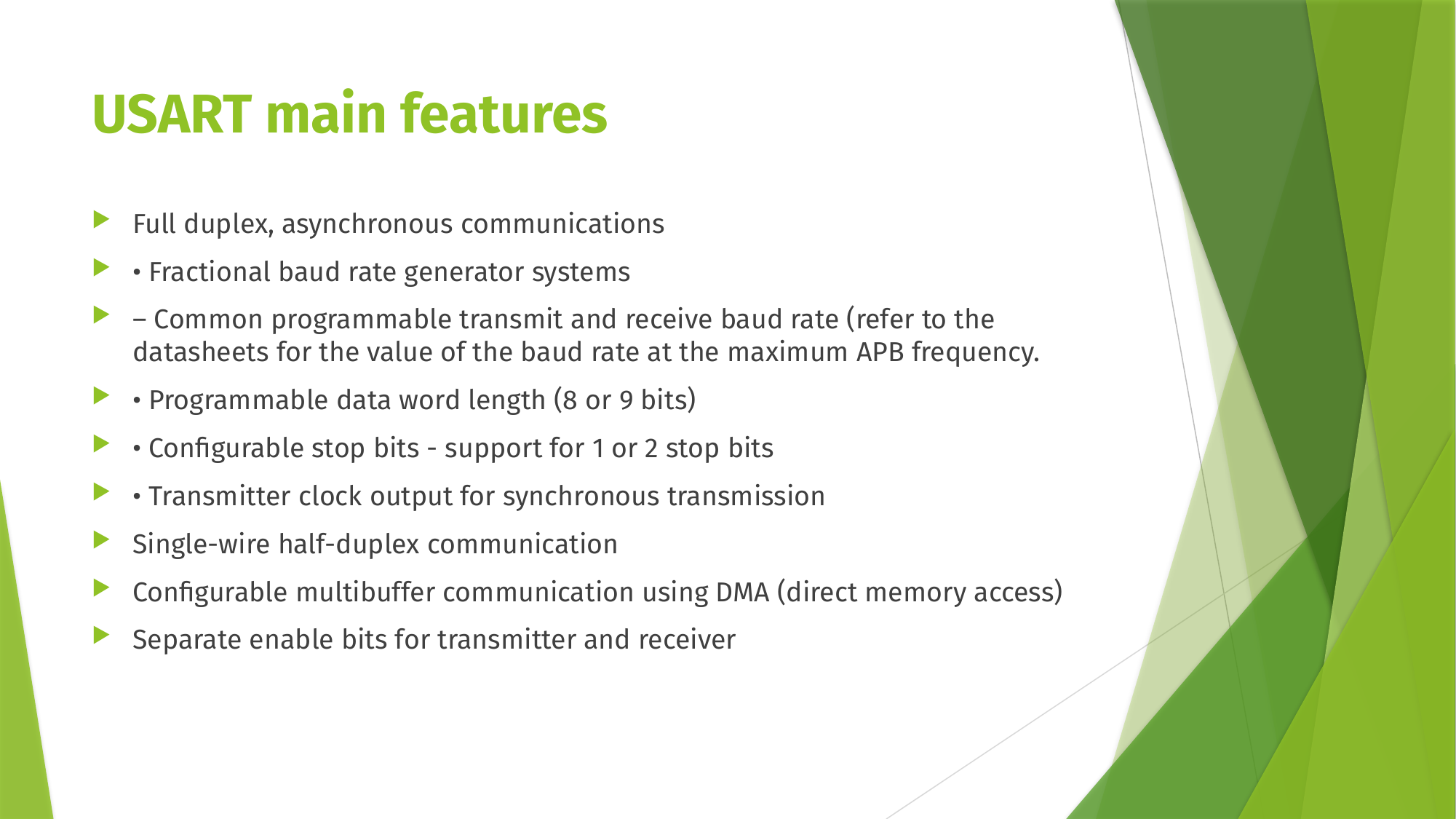

# USART main features
Full duplex, asynchronous communications
• Fractional baud rate generator systems
– Common programmable transmit and receive baud rate (refer to the datasheets for the value of the baud rate at the maximum APB frequency.
• Programmable data word length (8 or 9 bits)
• Configurable stop bits - support for 1 or 2 stop bits
• Transmitter clock output for synchronous transmission
Single-wire half-duplex communication
Configurable multibuffer communication using DMA (direct memory access)
Separate enable bits for transmitter and receiver